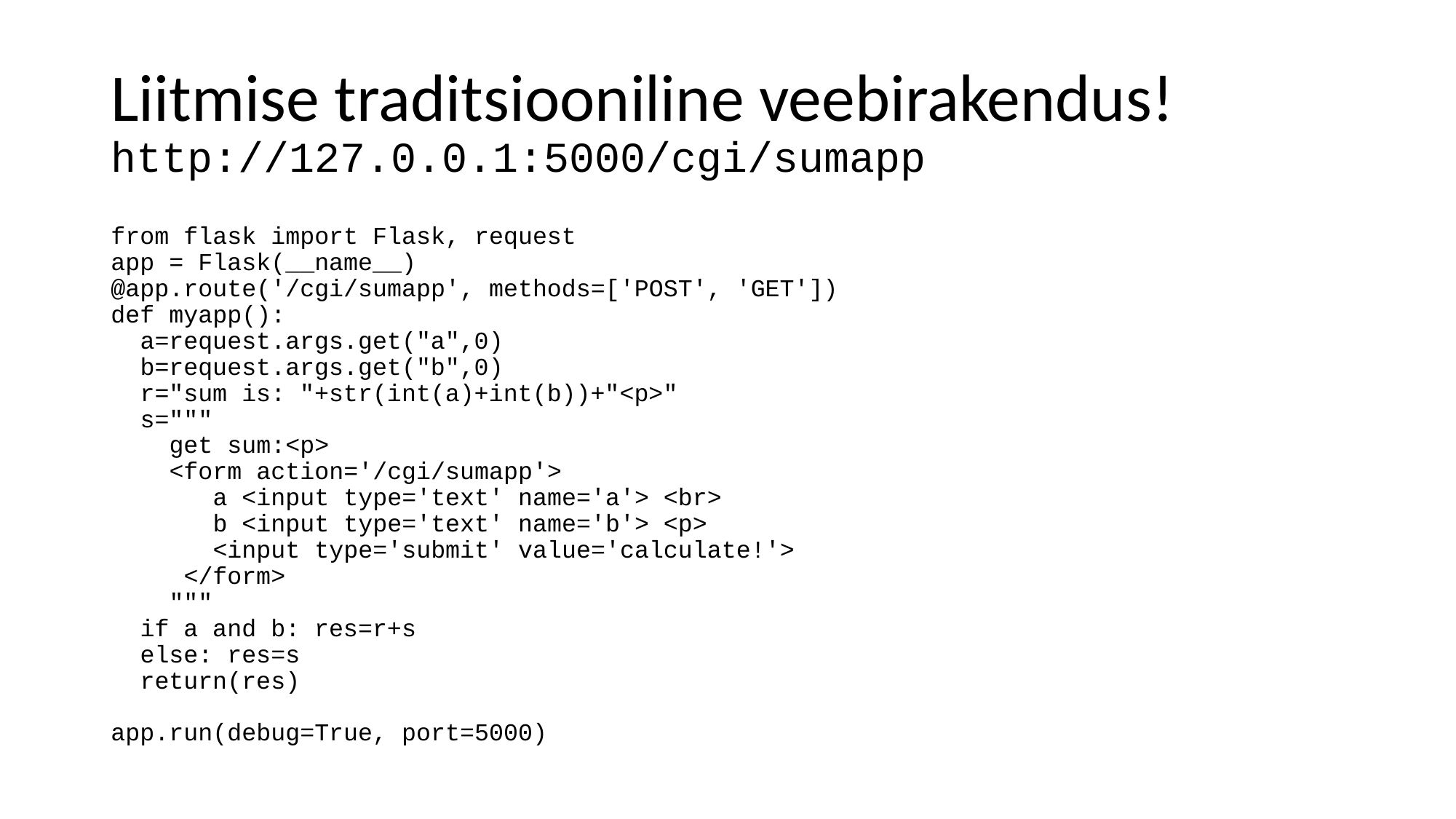

# Liitmise traditsiooniline veebirakendus! http://127.0.0.1:5000/cgi/sumapp
from flask import Flask, request
app = Flask(__name__)
@app.route('/cgi/sumapp', methods=['POST', 'GET'])
def myapp():
  a=request.args.get("a",0)
  b=request.args.get("b",0)
  r="sum is: "+str(int(a)+int(b))+"<p>"
  s="""
    get sum:<p>
    <form action='/cgi/sumapp'>
       a <input type='text' name='a'> <br>
       b <input type='text' name='b'> <p>
       <input type='submit' value='calculate!'>
     </form>
    """
  if a and b: res=r+s
  else: res=s
  return(res)

app.run(debug=True, port=5000)